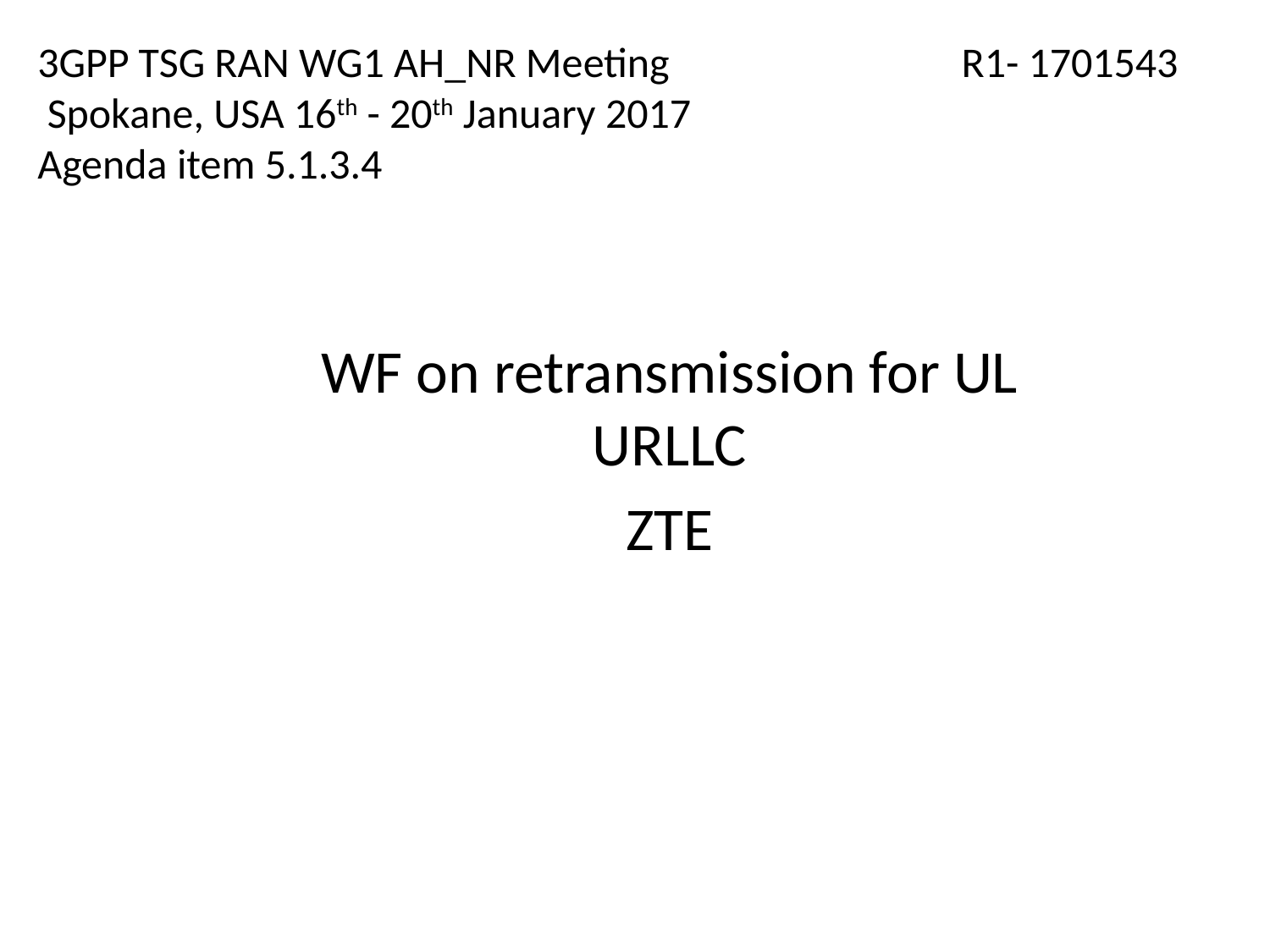

# 3GPP TSG RAN WG1 AH_NR Meeting 	                 R1- 1701543 Spokane, USA 16th - 20th January 2017 Agenda item 5.1.3.4
WF on retransmission for UL URLLC
ZTE